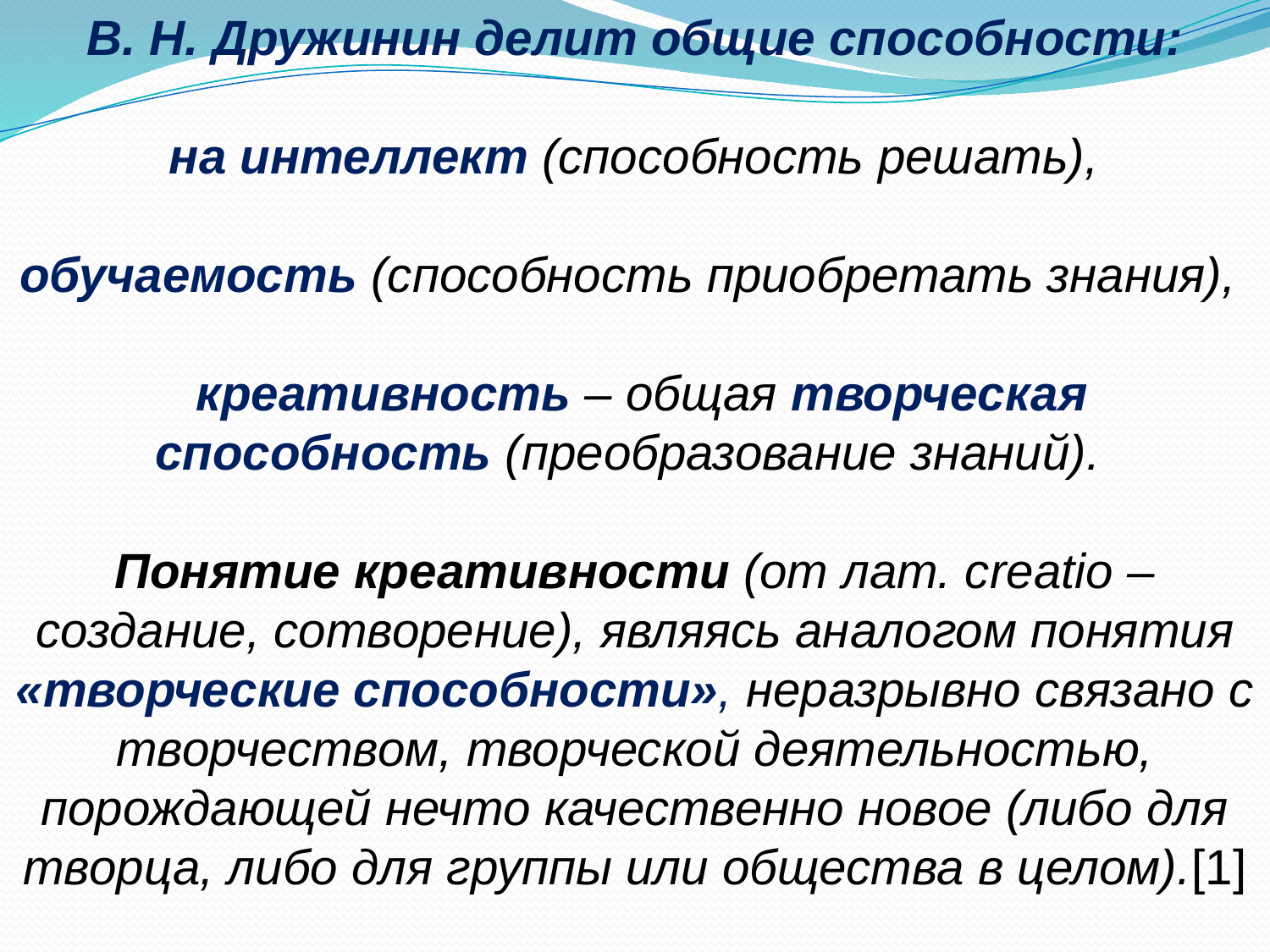

В. Н. Дружинин делит общие способности:

 на интеллект (способность решать),

обучаемость (способность приобретать знания),

 креативность – общая творческая способность (преобразование знаний).

Понятие креативности (от лат. creatio – создание, сотворение), являясь аналогом понятия «творческие способности», неразрывно связано с творчеством, творческой деятельностью, порождающей нечто качественно новое (либо для творца, либо для группы или общества в целом).[1]